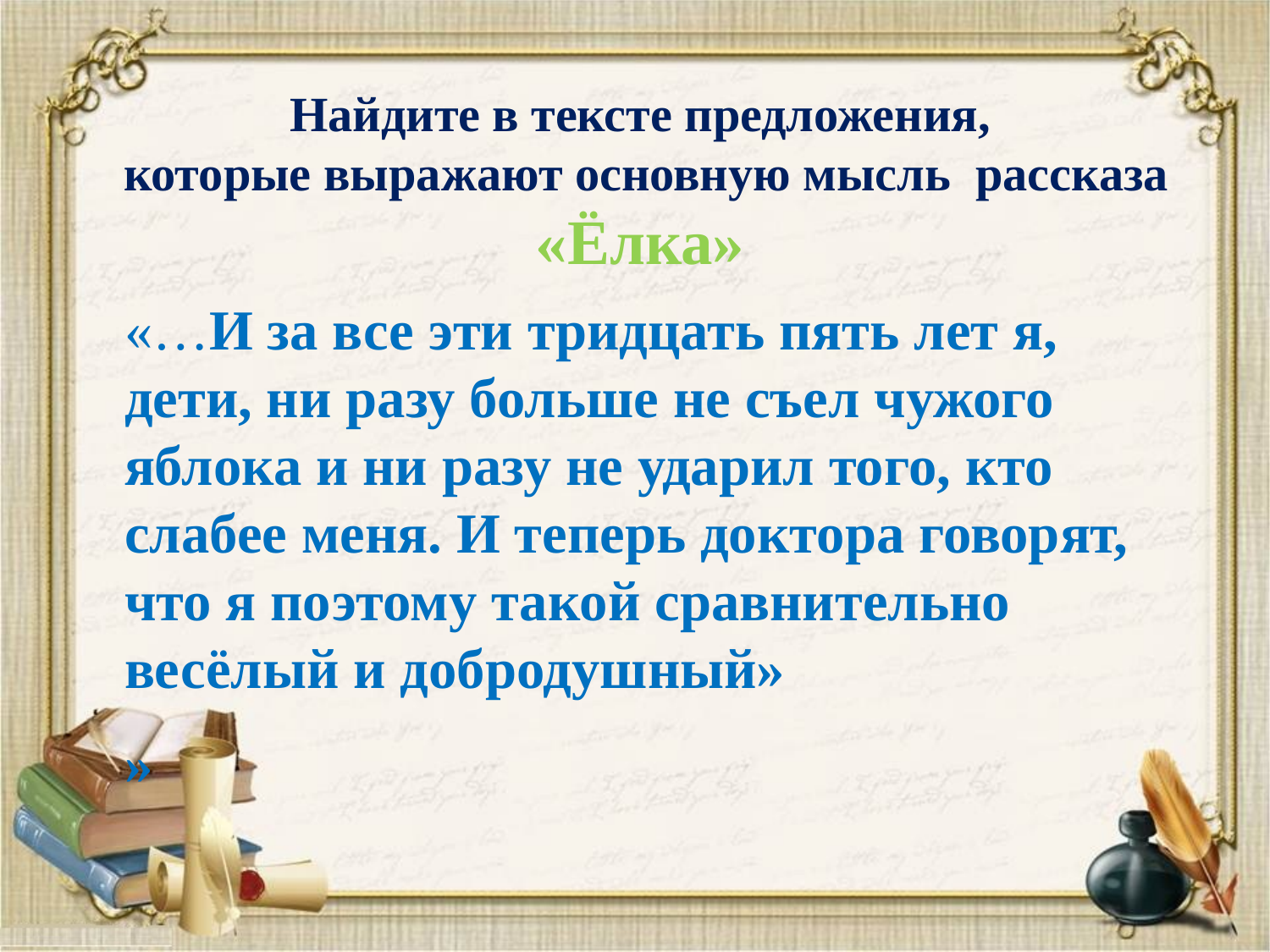

Найдите в тексте предложения,
 которые выражают основную мысль  рассказа
«Ёлка»

«…И за все эти тридцать пять лет я, дети, ни разу больше не съел чужого яблока и ни разу не ударил того, кто слабее меня. И теперь доктора говорят, что я поэтому такой сравнительно весёлый и добродушный»
»